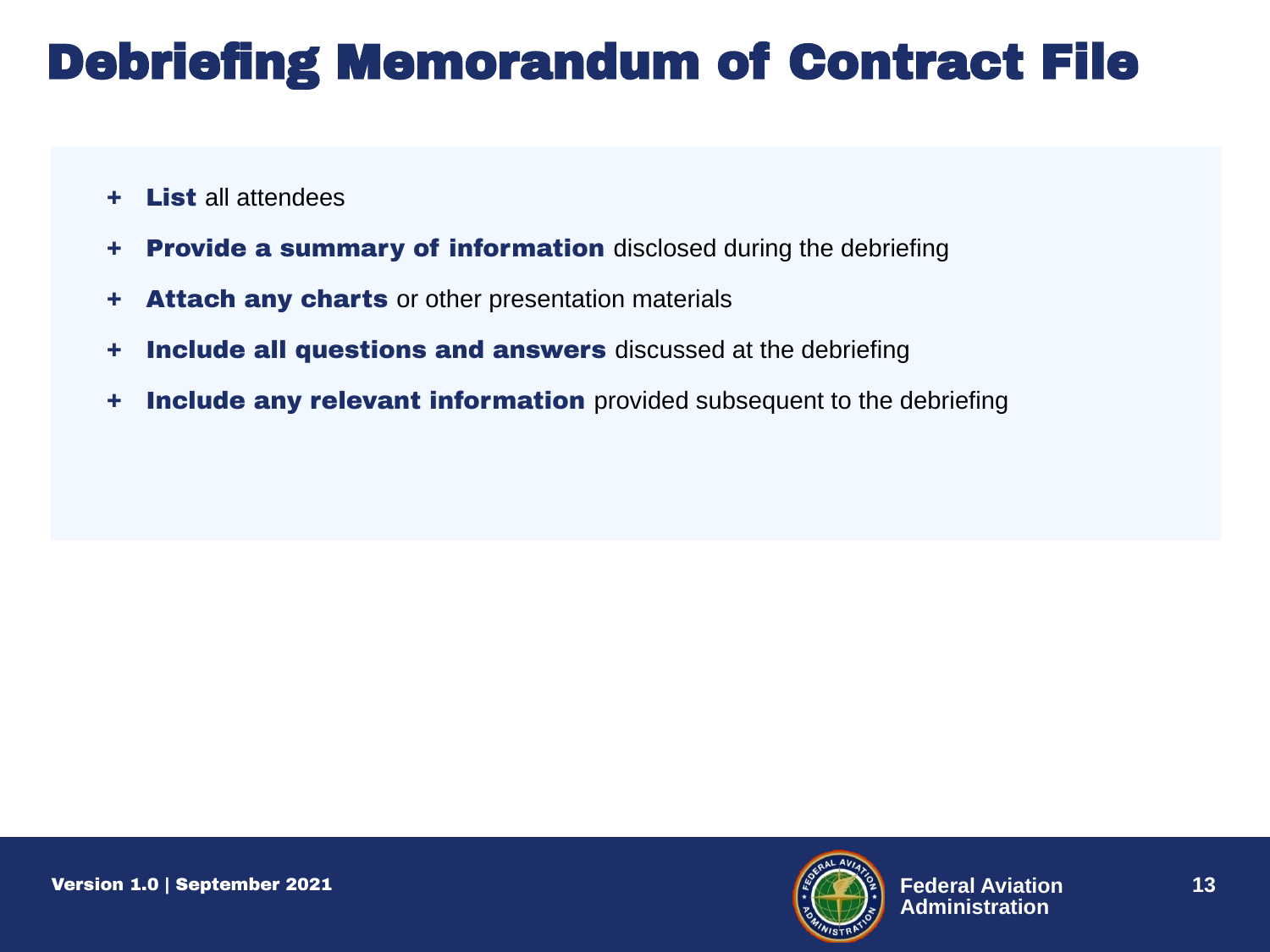

Debriefing Memorandum of Contract File

List all attendees
Provide a summary of information disclosed during the debriefing
Attach any charts or other presentation materials
Include all questions and answers discussed at the debriefing
Include any relevant information provided subsequent to the debriefing
Version 1.0 | September 2021